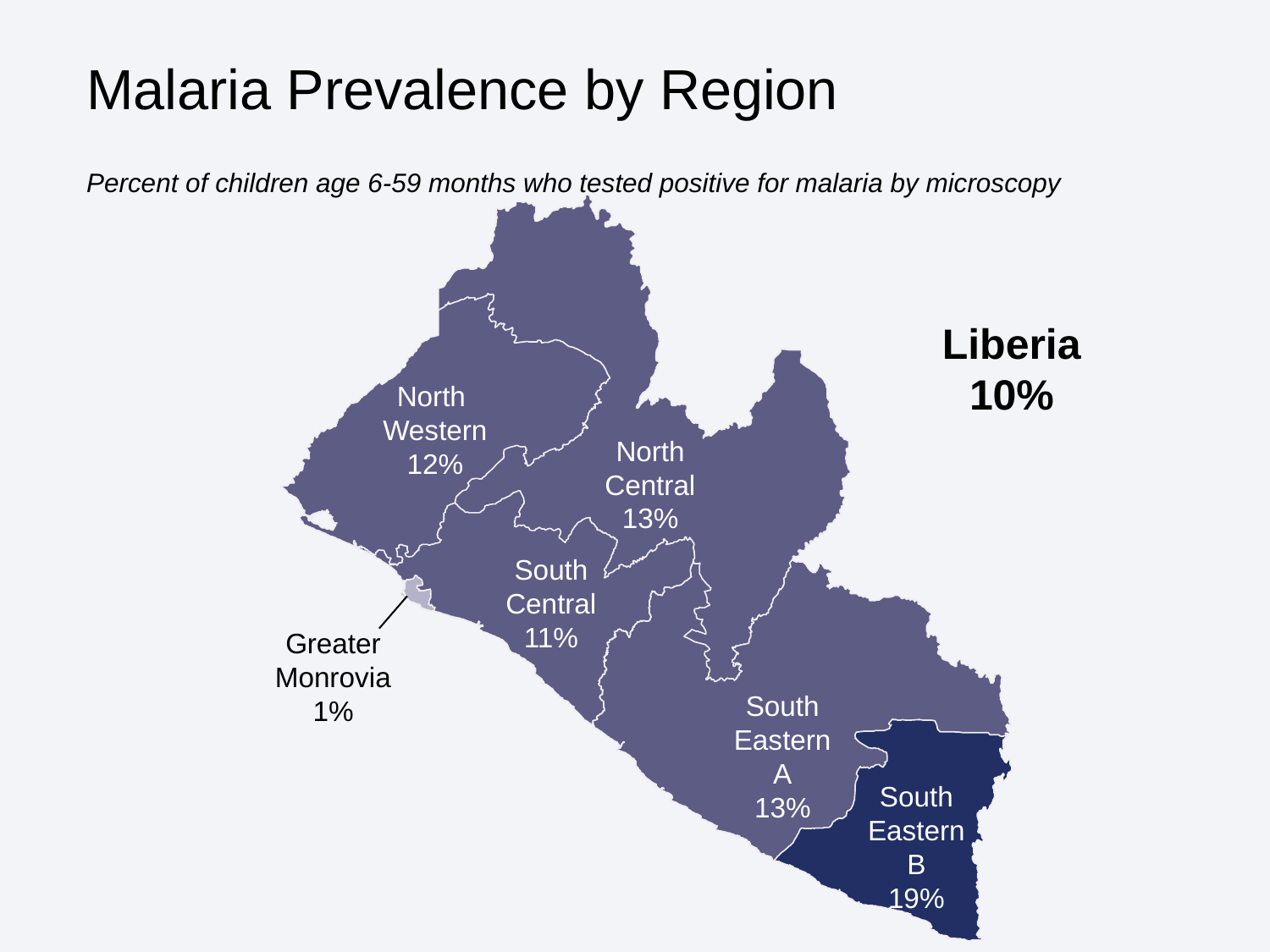

Malaria Prevalence by Region
Percent of children age 6-59 months who tested positive for malaria by microscopy

Liberia
10%
North
Western
12%
North Central
13%
South Central
11%
Greater Monrovia
1%
South Eastern A
13%
South Eastern B
19%